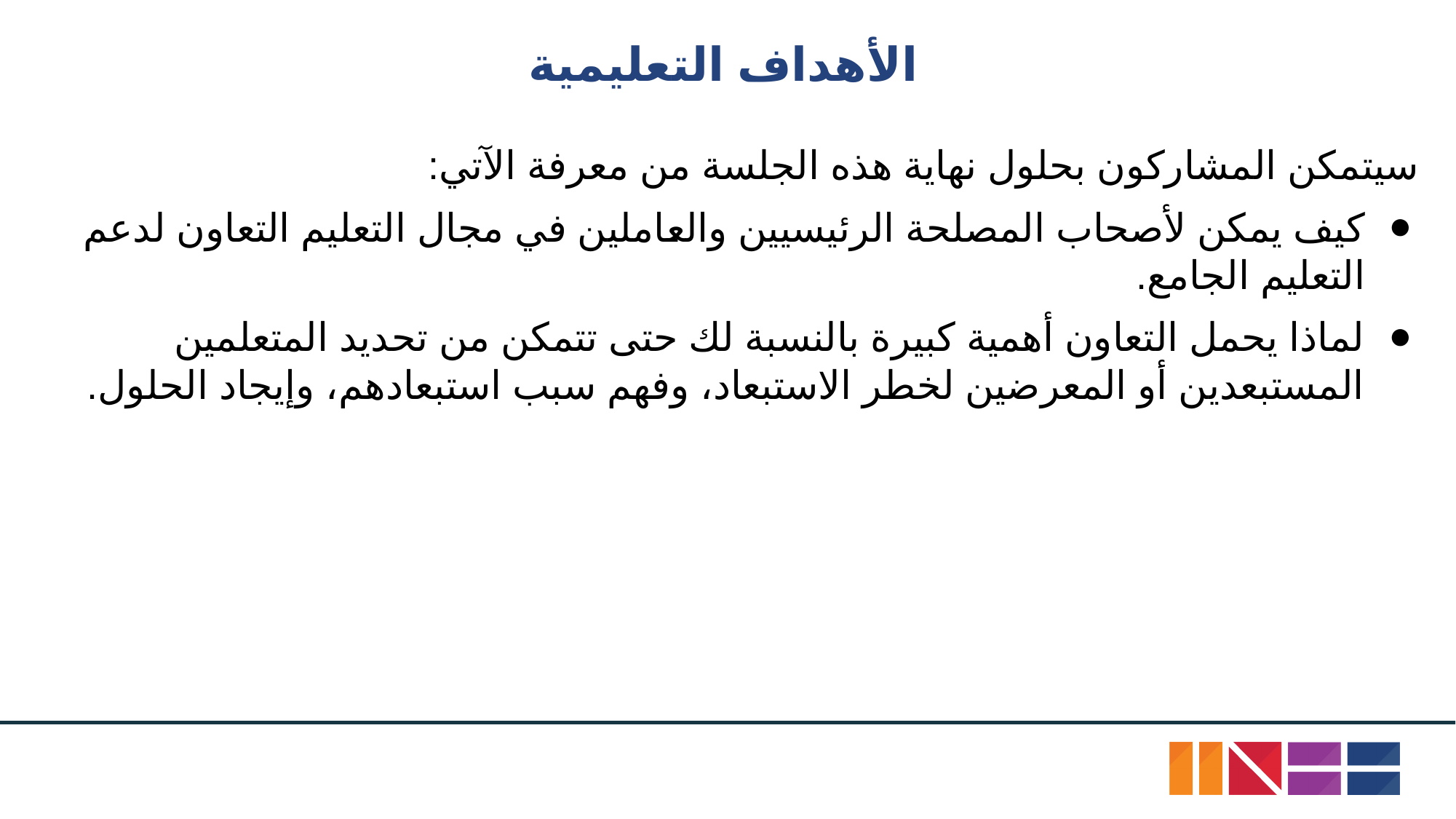

# الأهداف التعليمية
سيتمكن المشاركون بحلول نهاية هذه الجلسة من معرفة الآتي:
كيف يمكن لأصحاب المصلحة الرئيسيين والعاملين في مجال التعليم التعاون لدعم التعليم الجامع.
لماذا يحمل التعاون أهمية كبيرة بالنسبة لك حتى تتمكن من تحديد المتعلمين المستبعدين أو المعرضين لخطر الاستبعاد، وفهم سبب استبعادهم، وإيجاد الحلول.